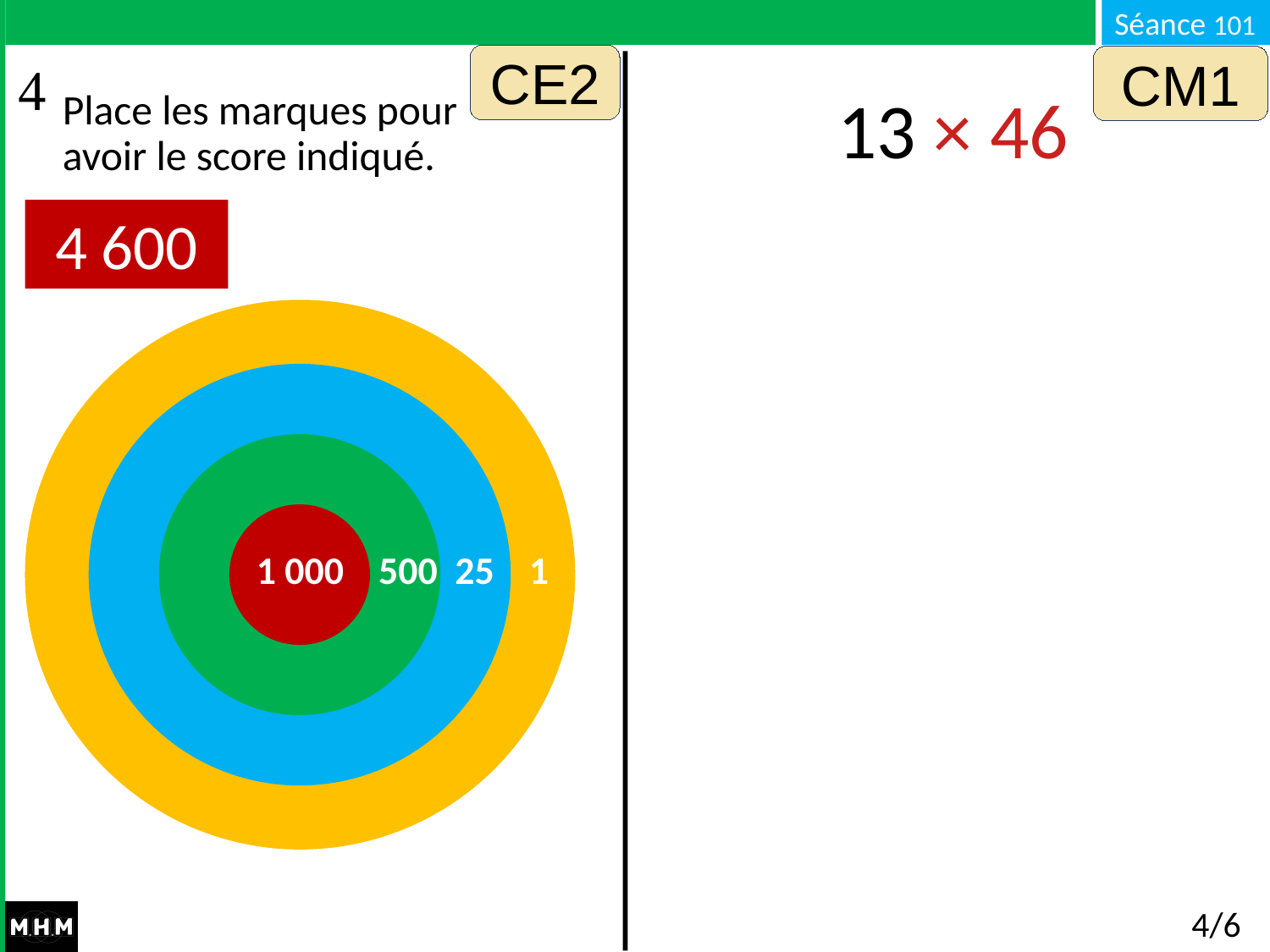

CE2
CM1

Place les marques pour avoir le score indiqué.
13 × 46
4 600

  1 000    500  25    1
# 4/6